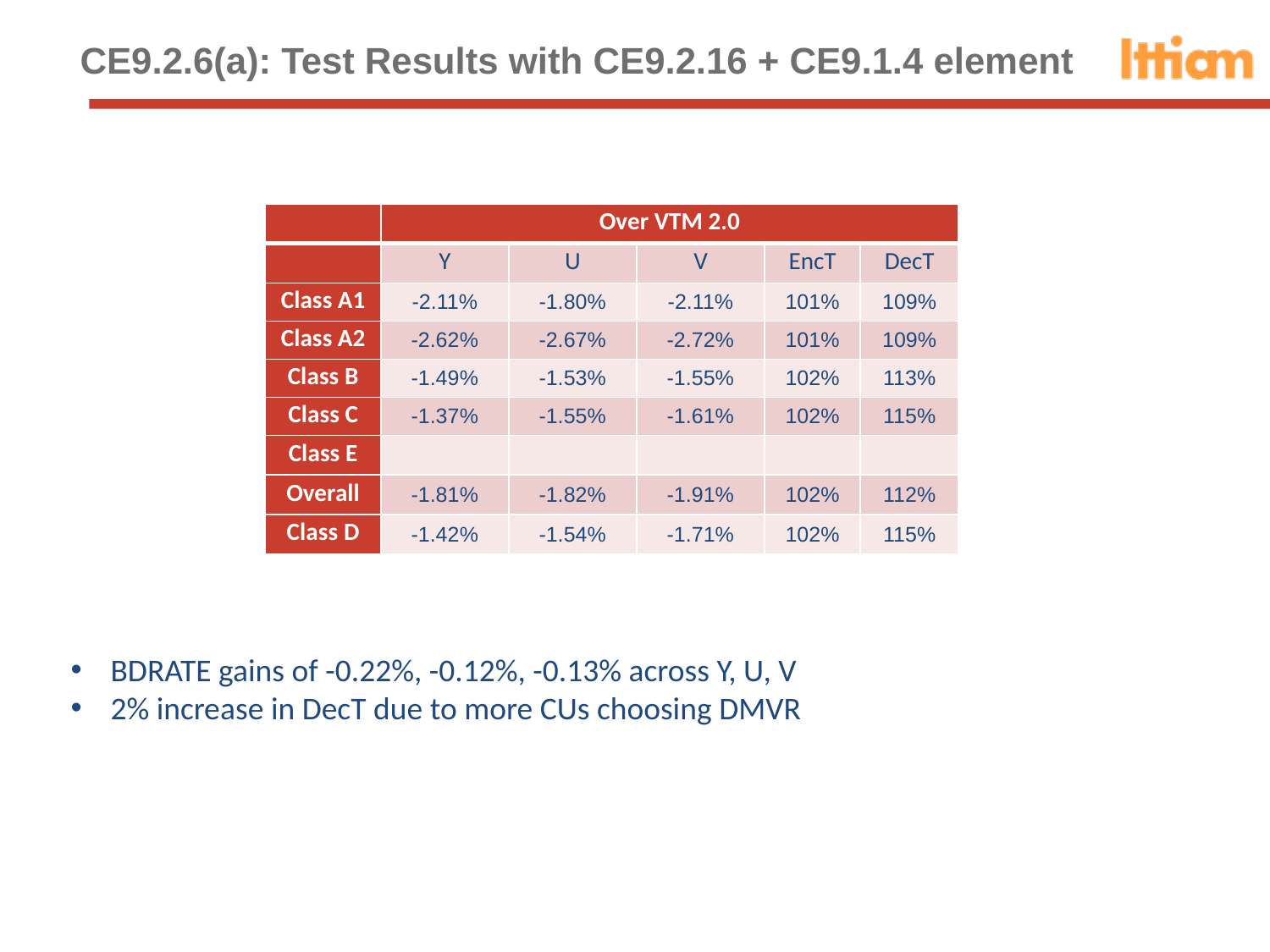

# CE9.2.6(a): Test Results with CE9.2.16 + CE9.1.4 element
|  | Over VTM 2.0 |  |  |  |  |
| --- | --- | --- | --- | --- | --- |
|  | Y | U | V | EncT | DecT |
| Class A1 | -2.11% | -1.80% | -2.11% | 101% | 109% |
| Class A2 | -2.62% | -2.67% | -2.72% | 101% | 109% |
| Class B | -1.49% | -1.53% | -1.55% | 102% | 113% |
| Class C | -1.37% | -1.55% | -1.61% | 102% | 115% |
| Class E |  |  |  |  |  |
| Overall | -1.81% | -1.82% | -1.91% | 102% | 112% |
| Class D | -1.42% | -1.54% | -1.71% | 102% | 115% |
BDRATE gains of -0.22%, -0.12%, -0.13% across Y, U, V
2% increase in DecT due to more CUs choosing DMVR